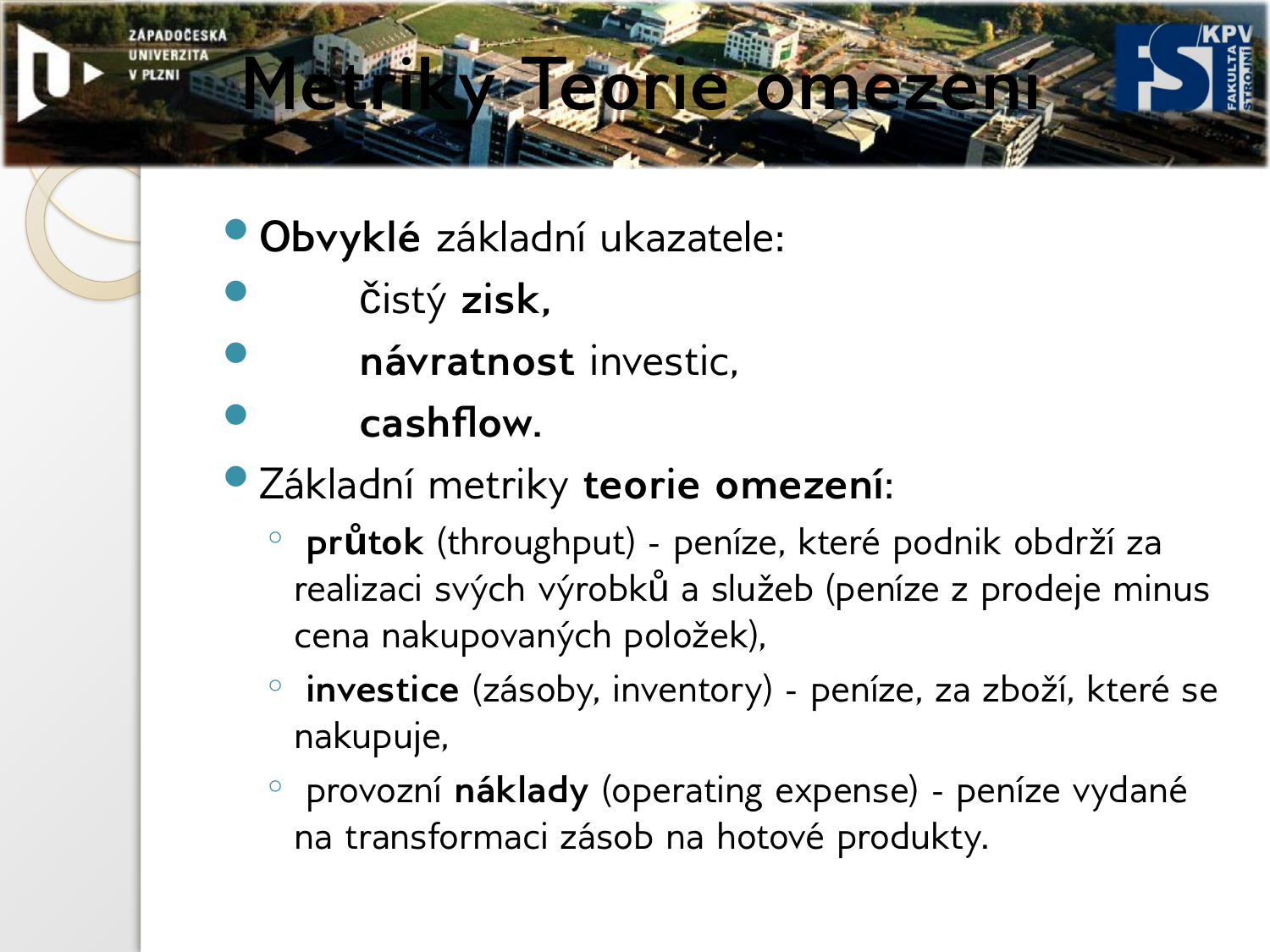

# Metriky Teorie omezení
Obvyklé základní ukazatele:
 	čistý zisk,
 	návratnost investic,
 	cashflow.
Základní metriky teorie omezení:
 průtok (throughput) - peníze, které podnik obdrží za realizaci svých výrobků a služeb (peníze z prodeje minus cena nakupovaných položek),
 investice (zásoby, inventory) - peníze, za zboží, které se nakupuje,
 provozní náklady (operating expense) - peníze vydané na transformaci zásob na hotové produkty.